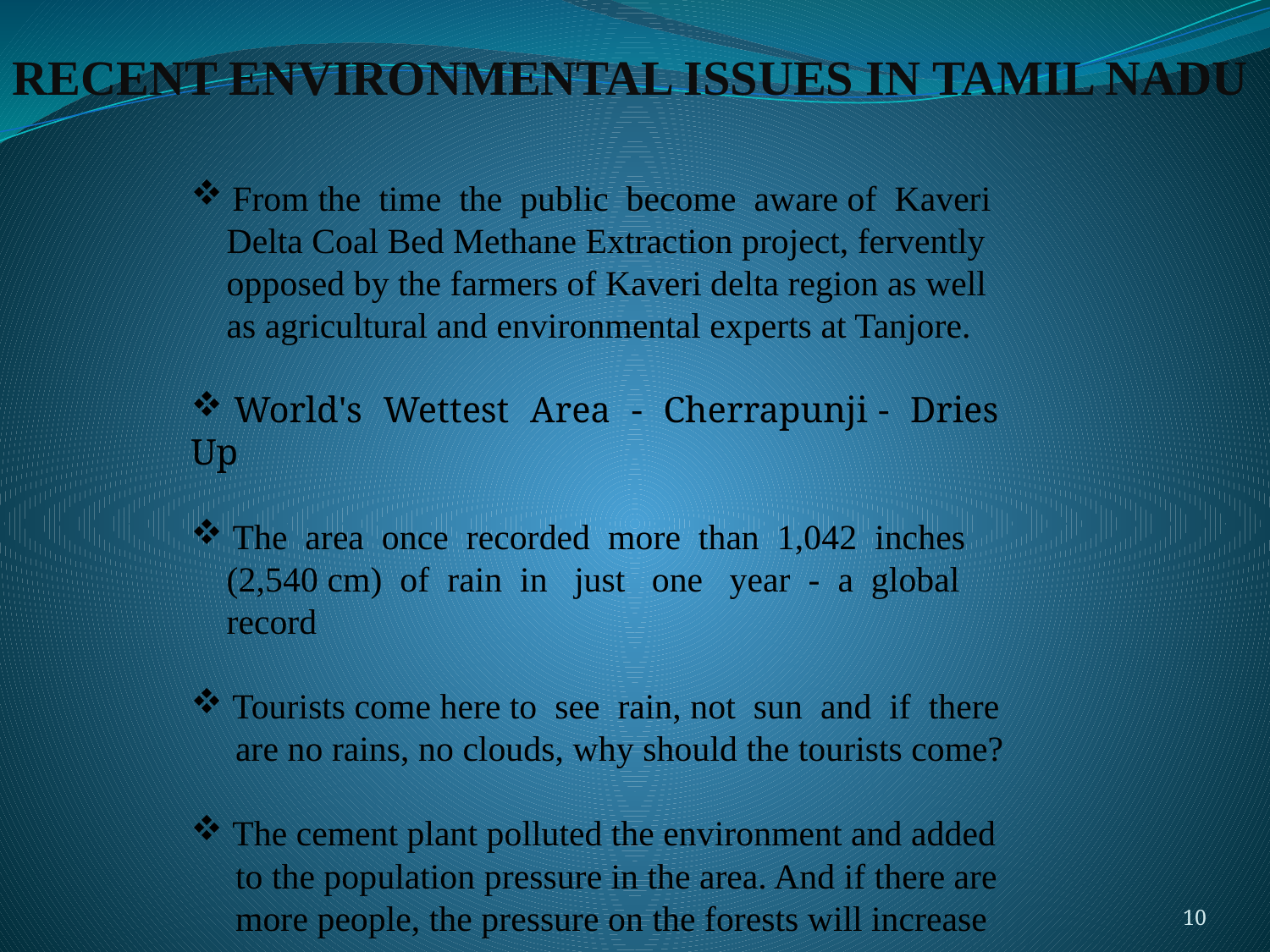

Recent environmental issues in Tamil Nadu

 From the  time  the  public  become  aware of  Kaveri
    Delta Coal Bed Methane Extraction project, fervently
    opposed by the farmers of Kaveri delta region as well
    as agricultural and environmental experts at Tanjore.

 World's  Wettest  Area  -  Cherrapunji -  Dries  Up

 The  area  once  recorded  more  than  1,042  inches
    (2,540 cm)  of  rain  in   just   one   year  -  a  global
    record

 Tourists come here to  see  rain, not  sun  and  if  there
     are no rains, no clouds, why should the tourists come?

 The cement plant polluted the environment and added
     to the population pressure in the area. And if there are
     more people, the pressure on the forests will increase

10